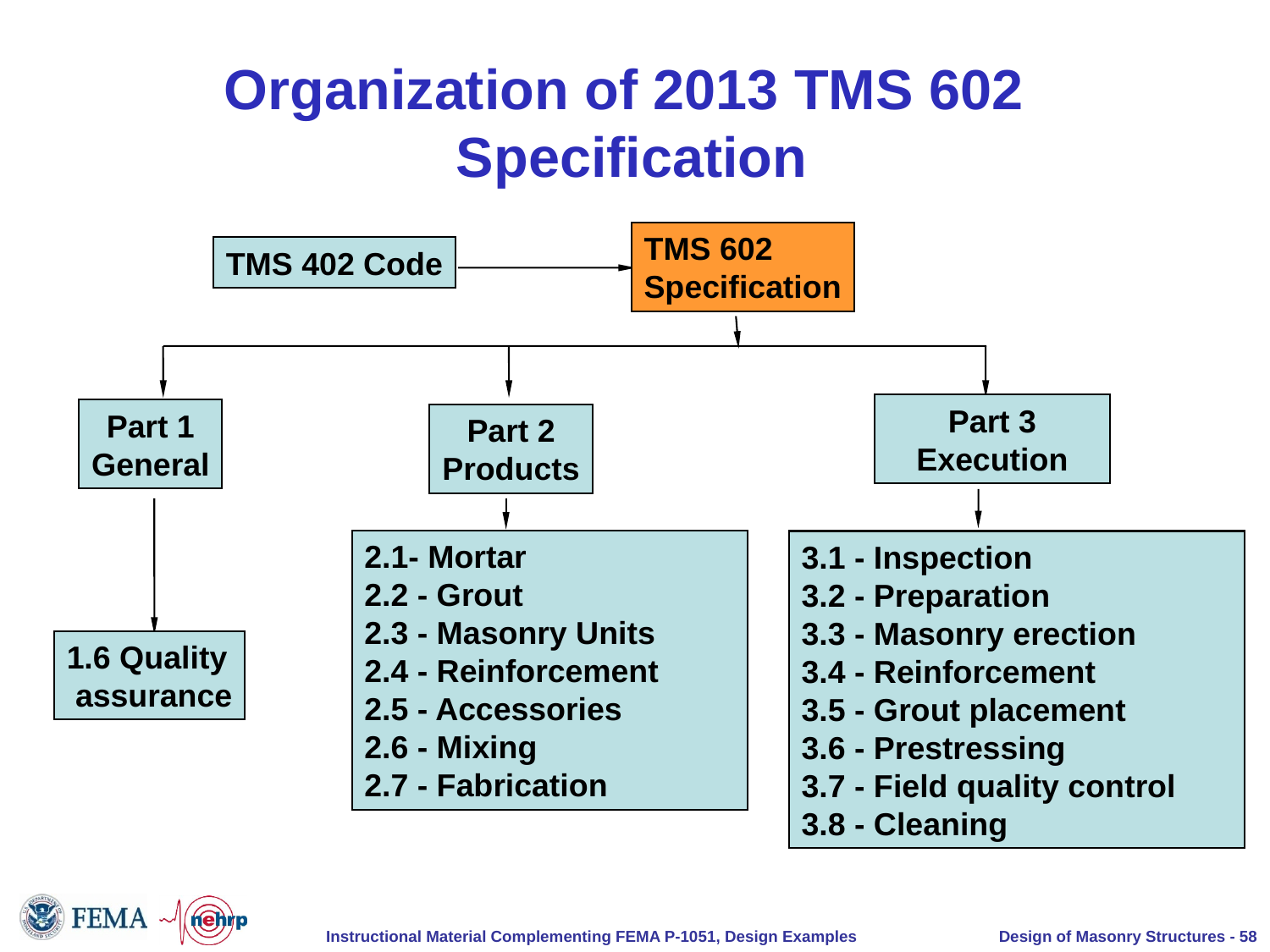

# Organization of 2013 TMS 602 Specification

TMS 602
Specification
TMS 402 Code

Part 3
Execution
Part 1
General
Part 2
Products

2.1- Mortar
2.2 - Grout
2.3 - Masonry Units
2.4 - Reinforcement
2.5 - Accessories
2.6 - Mixing
2.7 - Fabrication
3.1 - Inspection
3.2 - Preparation
3.3 - Masonry erection
3.4 - Reinforcement
3.5 - Grout placement
3.6 - Prestressing
3.7 - Field quality control
3.8 - Cleaning
1.6 Quality
 assurance
Design of Masonry Structures - 58
Instructional Material Complementing FEMA P-1051, Design Examples